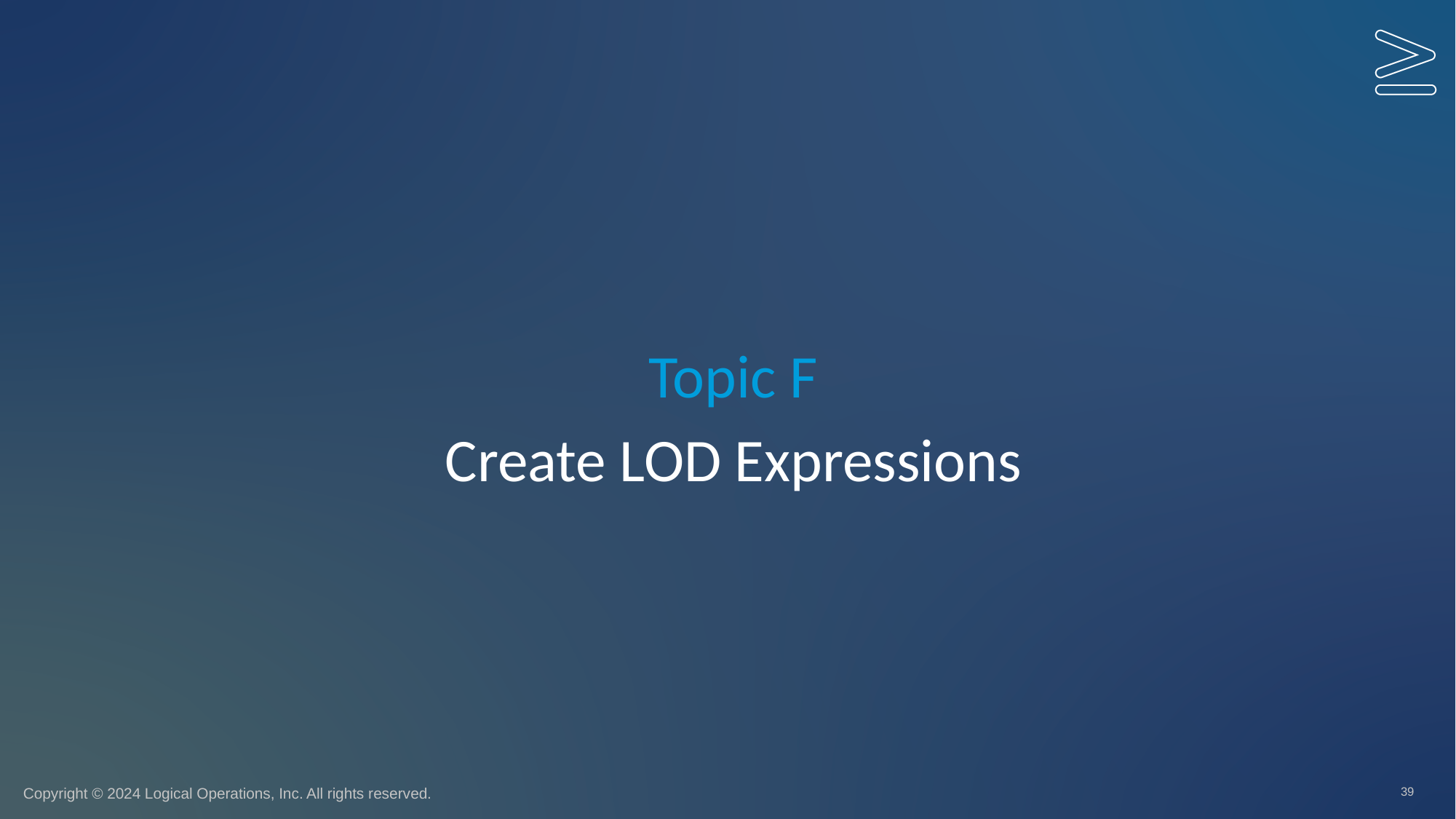

Topic F
# Create LOD Expressions
39